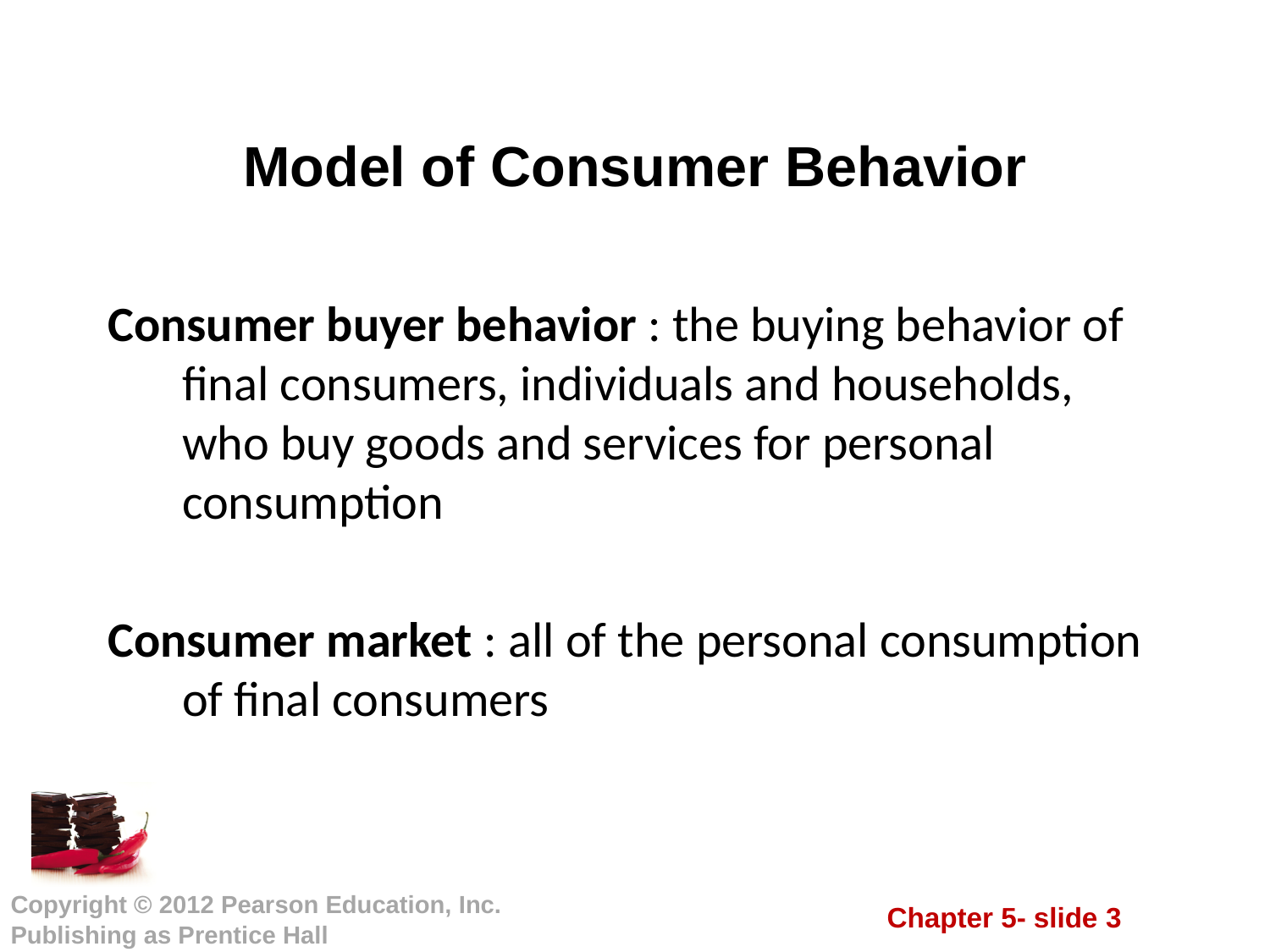

# Model of Consumer Behavior
Consumer buyer behavior : the buying behavior of final consumers, individuals and households, who buy goods and services for personal consumption

Consumer market : all of the personal consumption of final consumers